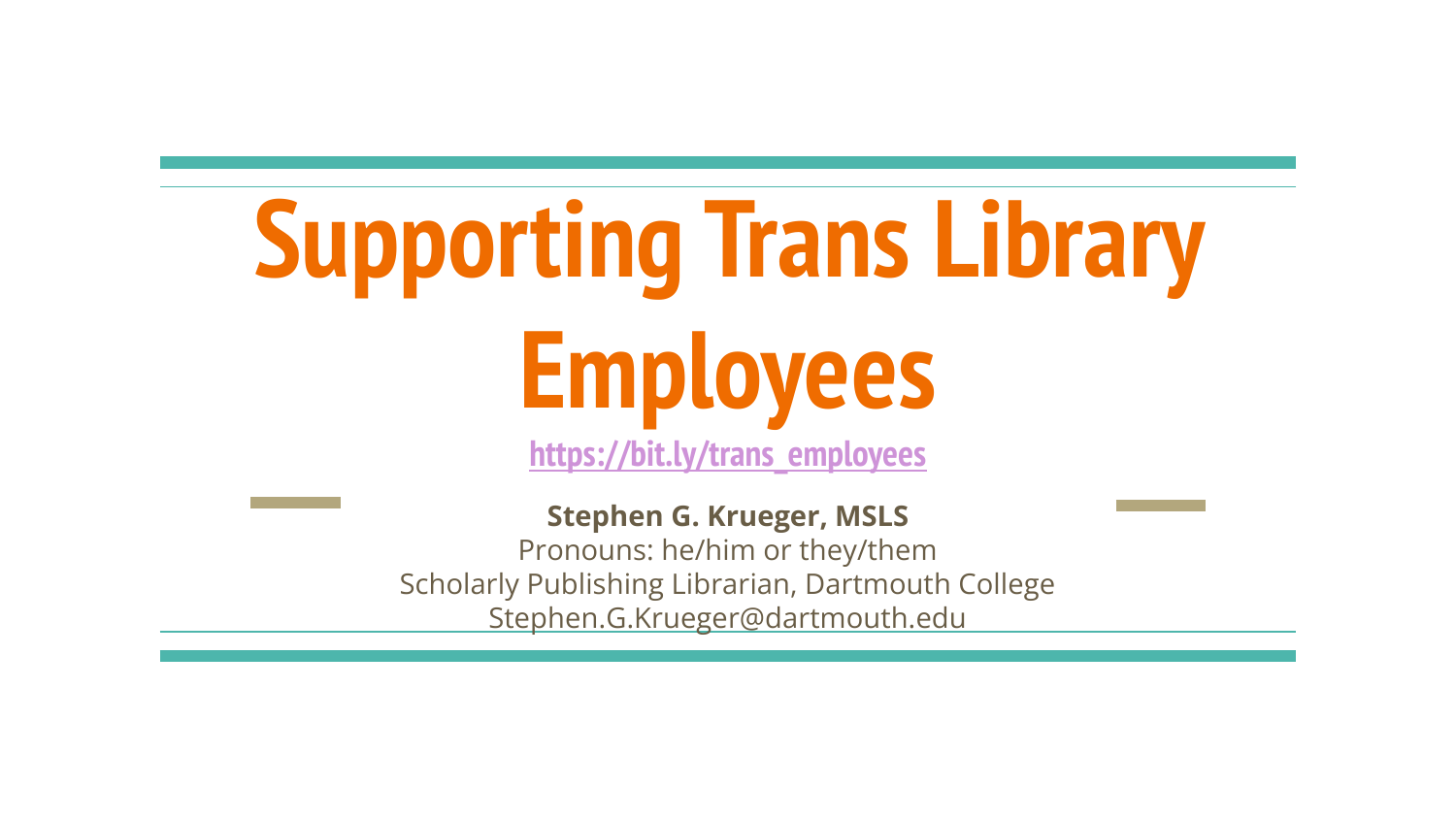

# Supporting Trans Library Employees
https://bit.ly/trans_employees
Stephen G. Krueger, MSLS
Pronouns: he/him or they/them
Scholarly Publishing Librarian, Dartmouth College
Stephen.G.Krueger@dartmouth.edu